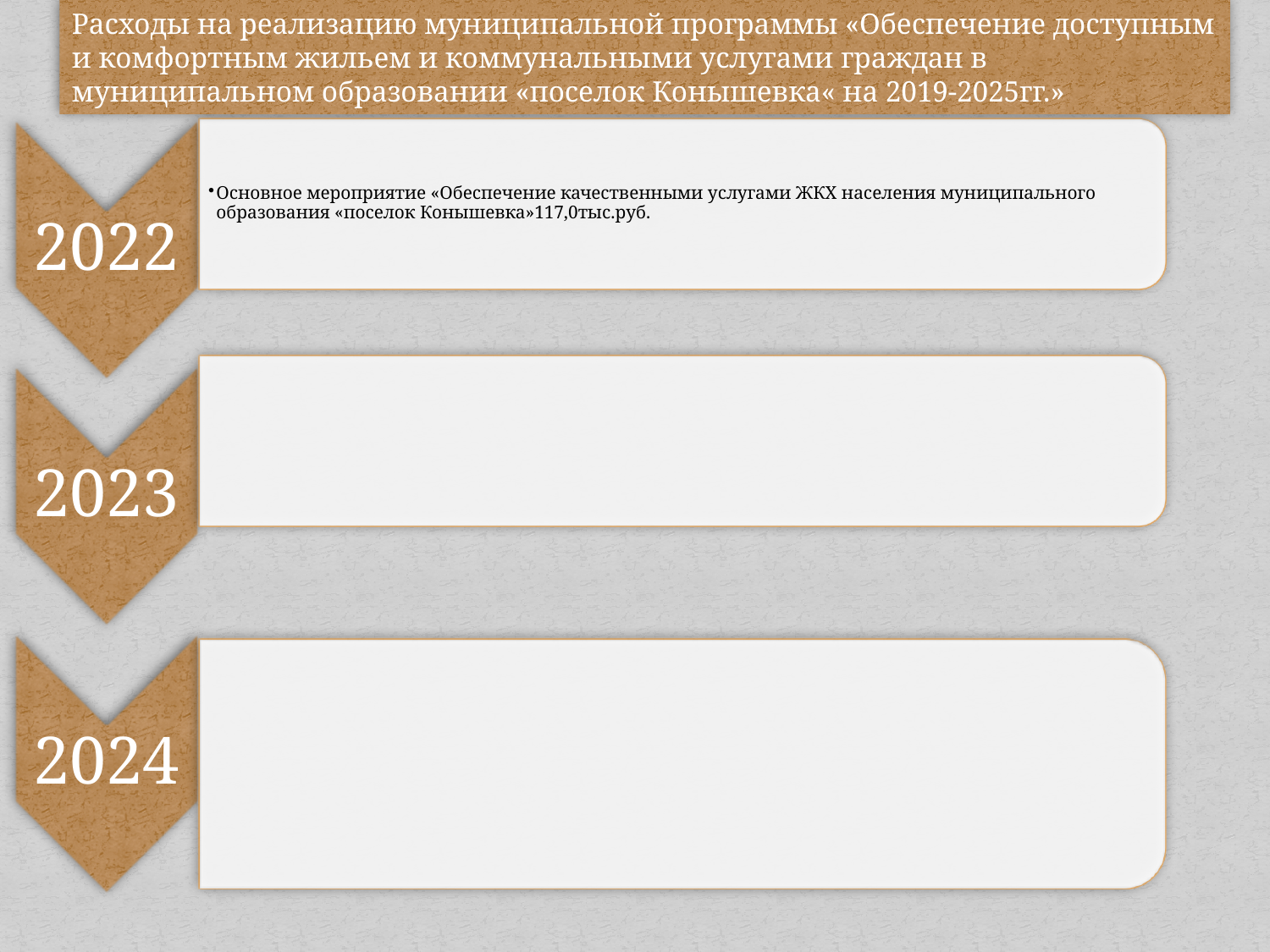

Расходы на реализацию муниципальной программы «Обеспечение доступным и комфортным жильем и коммунальными услугами граждан в муниципальном образовании «поселок Конышевка« на 2019-2025гг.»
2022
Основное мероприятие «Обеспечение качественными услугами ЖКХ населения муниципального образования «поселок Конышевка»117,0тыс.руб.
2023

2024